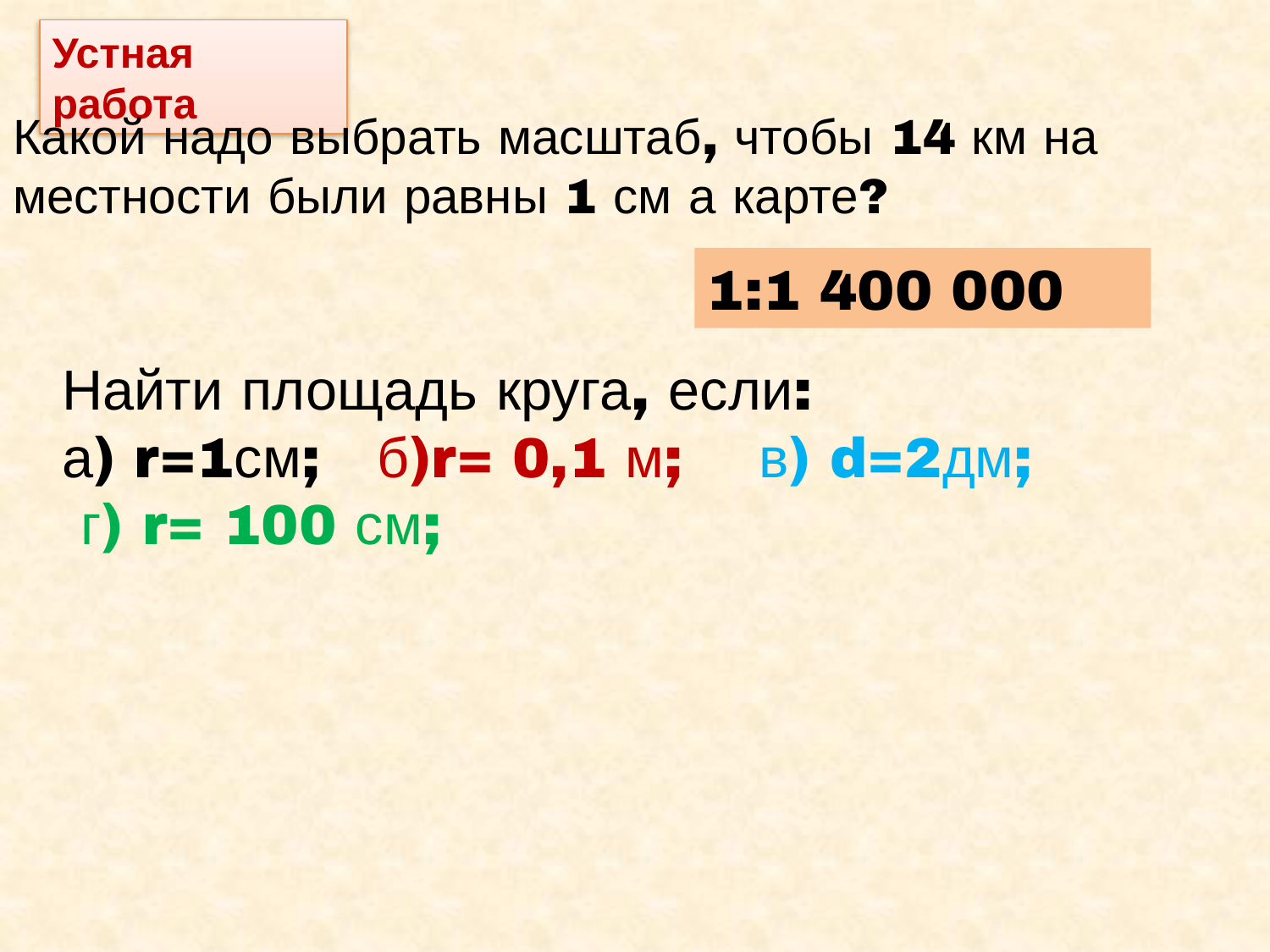

Устная работа
Какой надо выбрать масштаб, чтобы 14 км на местности были равны 1 см а карте?
1:1 400 000
Найти площадь круга, если:
а) r=1см;   б)r= 0,1 м;    в) d=2дм;
 г) r= 100 см;